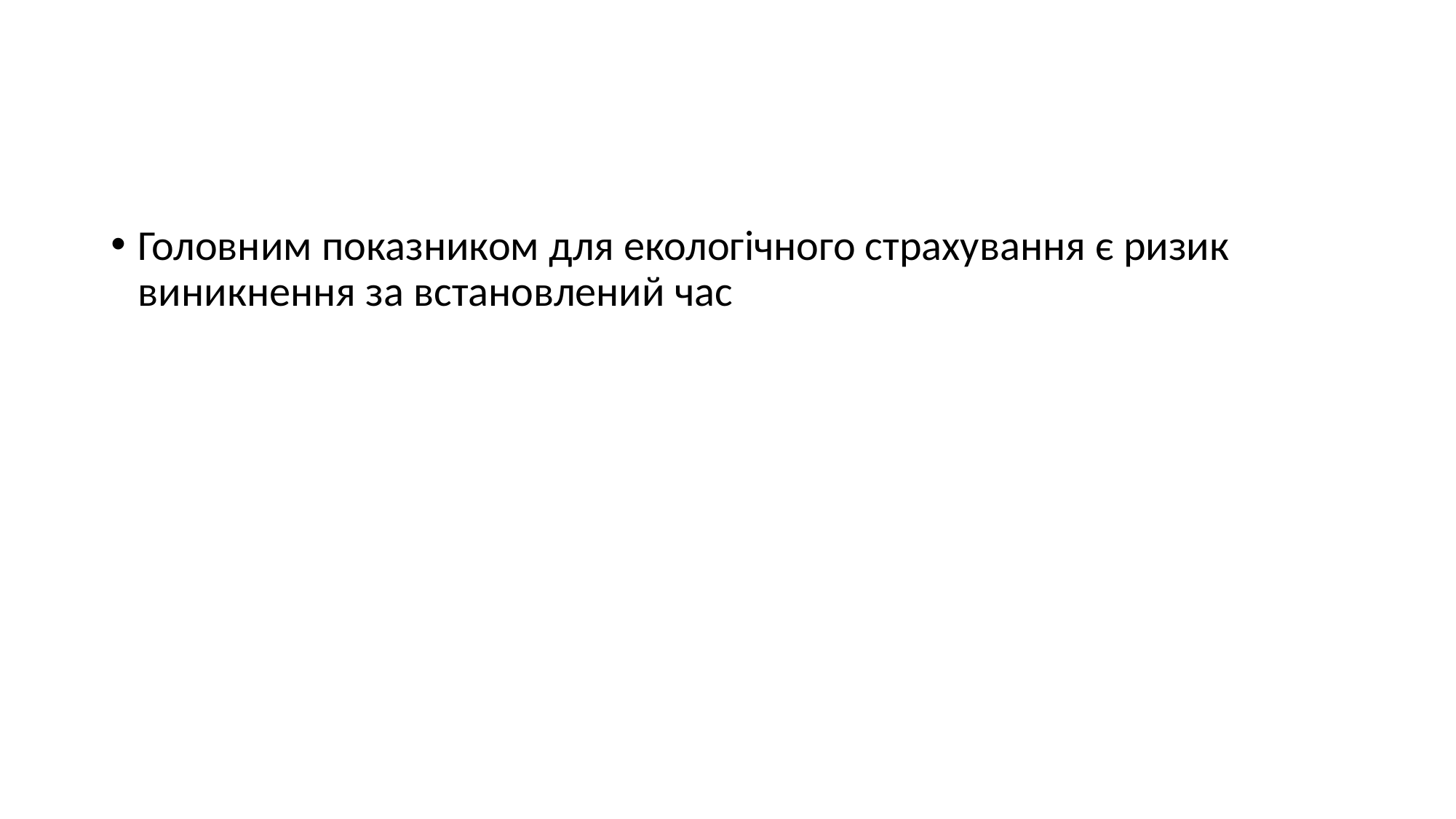

#
Головним показником для екологічного страхування є ризик виникнення за встановлений час